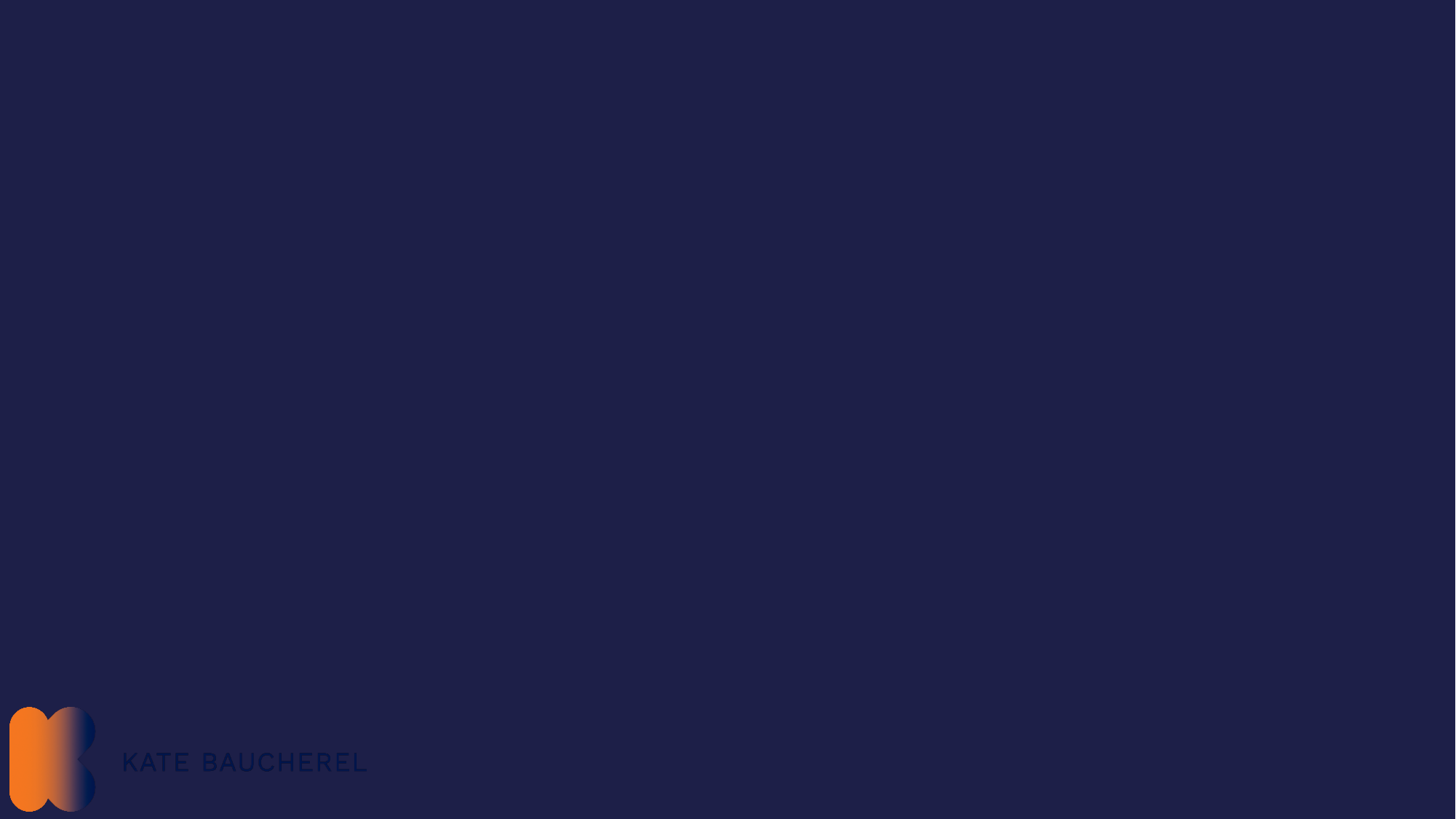

# Are cryptocurrencies money?
Are they a store of value?
Are they a medium of exchange?
Are they a unit of account?
Bitcoin passes all these tests
Establish coins such as Ether and certain Stablecoins also qualify
Smaller tokens may not – lack of liquidity, no store of value